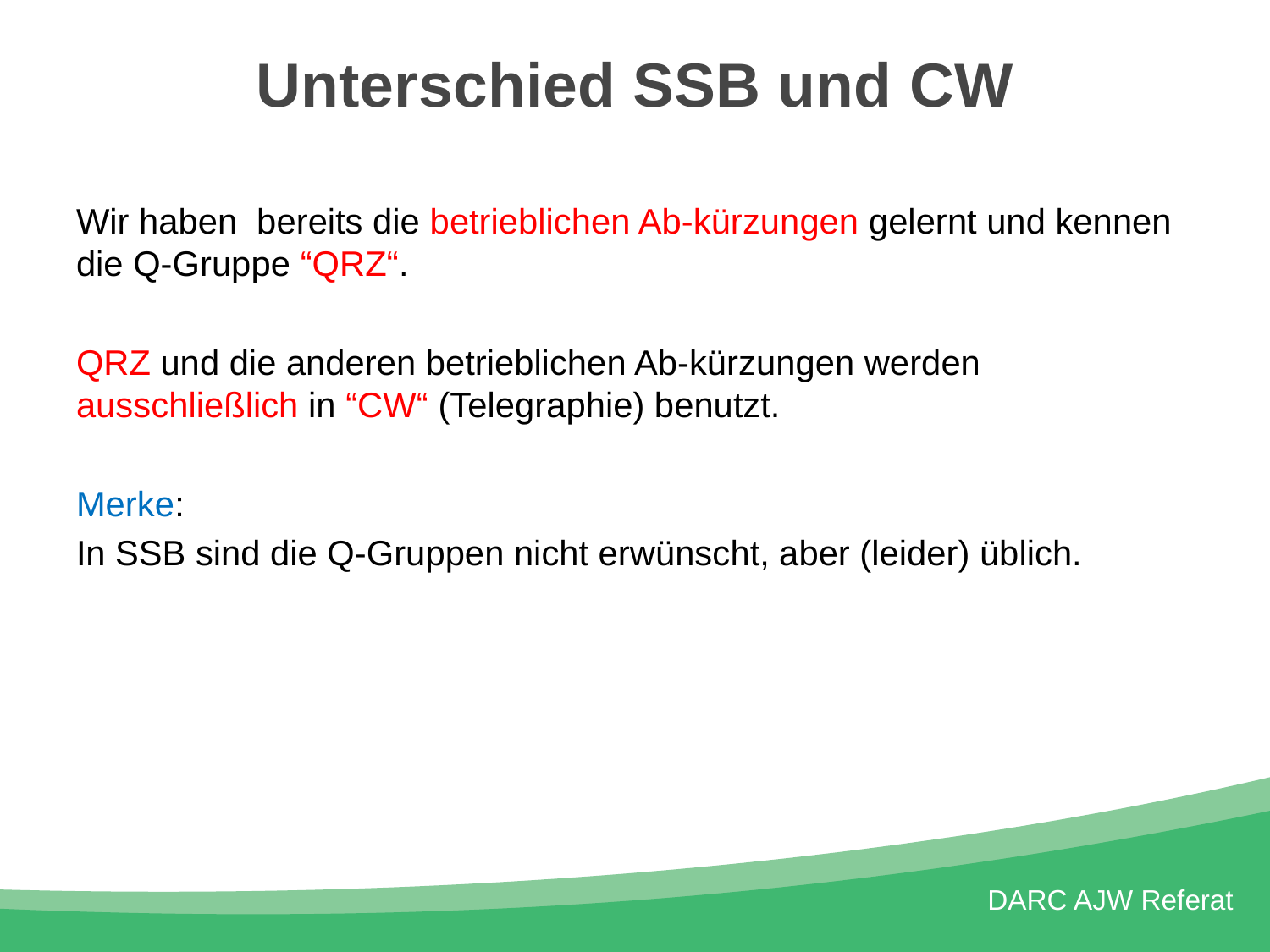

# Unterschied SSB und CW
Wir haben  bereits die betrieblichen Ab-kürzungen gelernt und kennen die Q-Gruppe “QRZ“.

QRZ und die anderen betrieblichen Ab-kürzungen werden ausschließlich in “CW“ (Telegraphie) benutzt.

Merke:
In SSB sind die Q-Gruppen nicht erwünscht, aber (leider) üblich.